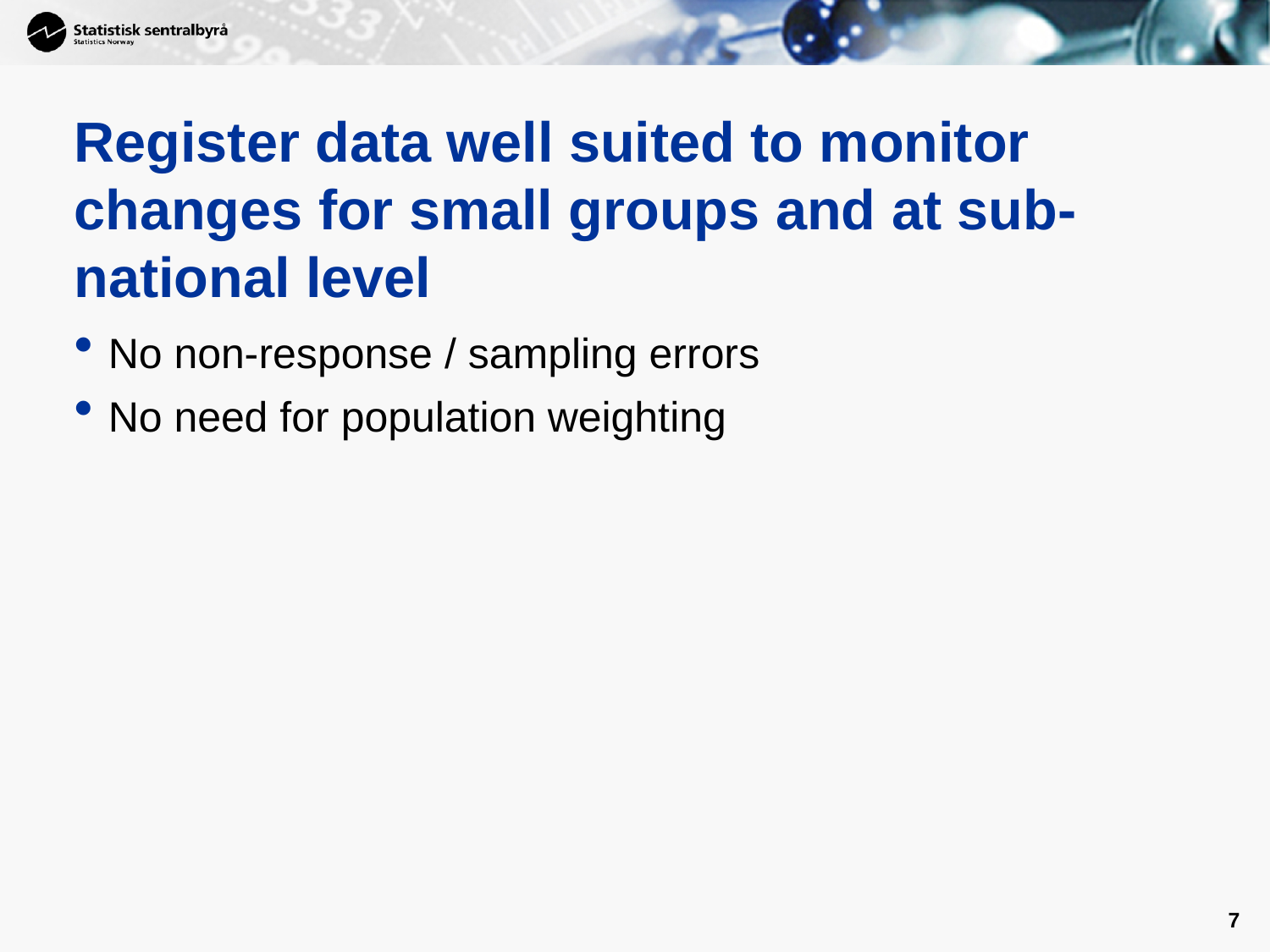

# Register data well suited to monitor changes for small groups and at sub-national level
No non-response / sampling errors
No need for population weighting
7